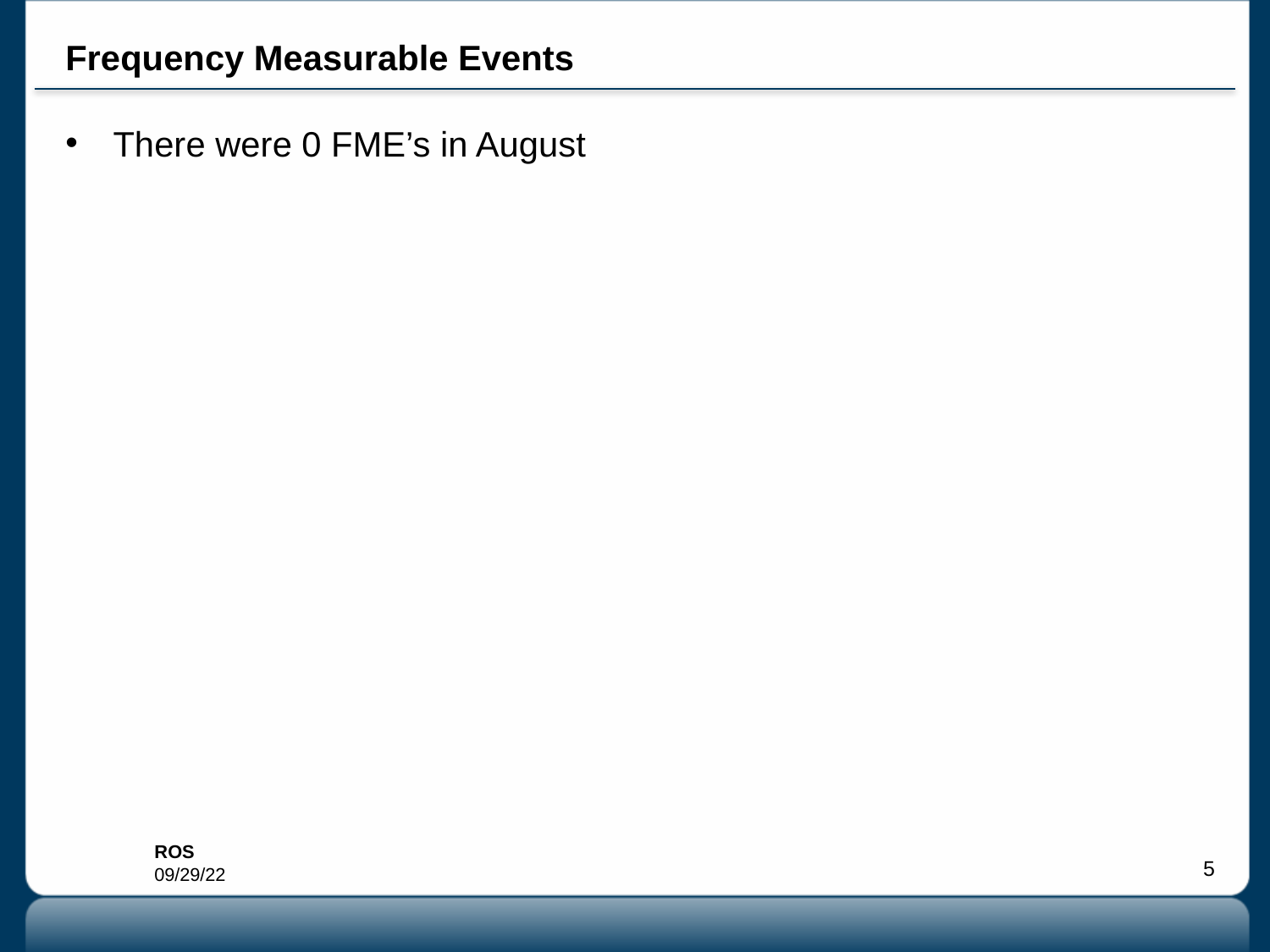

# Frequency Measurable Events
There were 0 FME’s in August